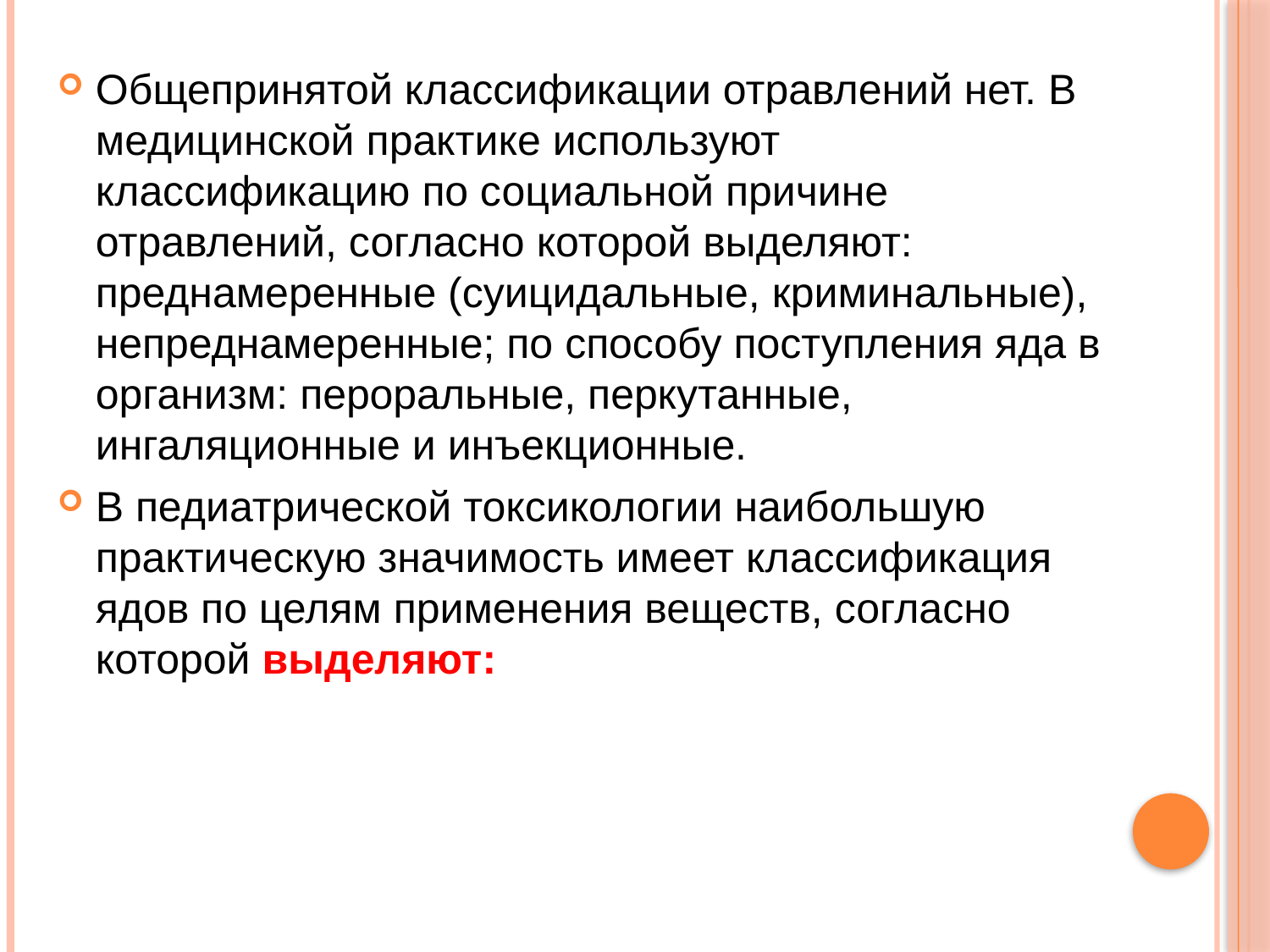

Общепринятой классификации отравлений нет. В медицинской практике используют классификацию по социальной причине отравлений, согласно которой выделяют: преднамеренные (суицидальные, криминальные), непреднамеренные; по способу поступления яда в организм: пероральные, перкутанные, ингаляционные и инъекционные.
В педиатрической токсикологии наибольшую практическую значимость имеет классификация ядов по целям применения веществ, согласно которой выделяют: